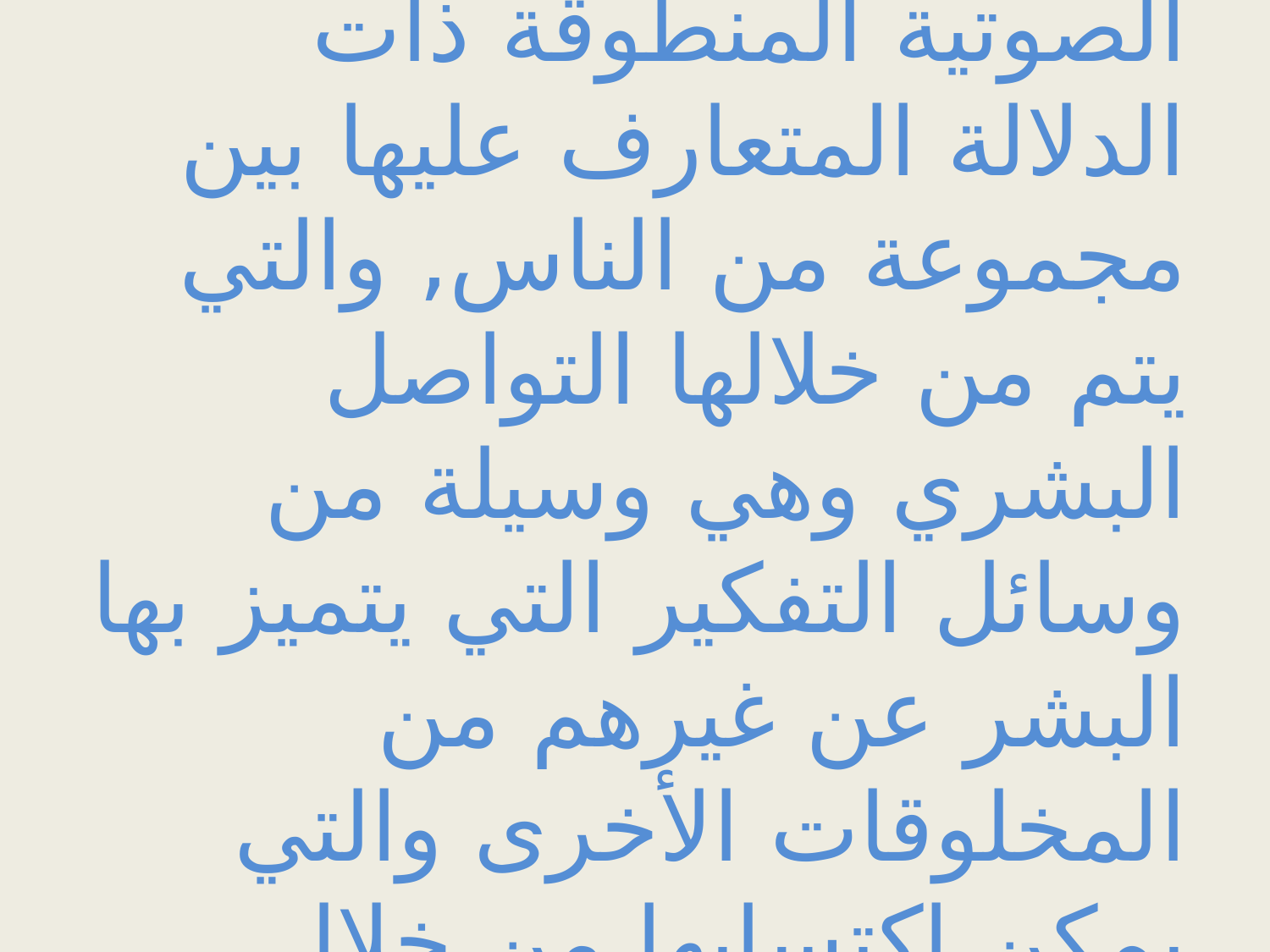

# واللغة مجموعة من الرموز الصوتية المنطوقة ذات الدلالة المتعارف عليها بين مجموعة من الناس, والتي يتم من خلالها التواصل البشري وهي وسيلة من وسائل التفكير التي يتميز بها البشر عن غيرهم من المخلوقات الأخرى والتي يمكن اكتسابها من خلال البيئة التي يعيش فيها.